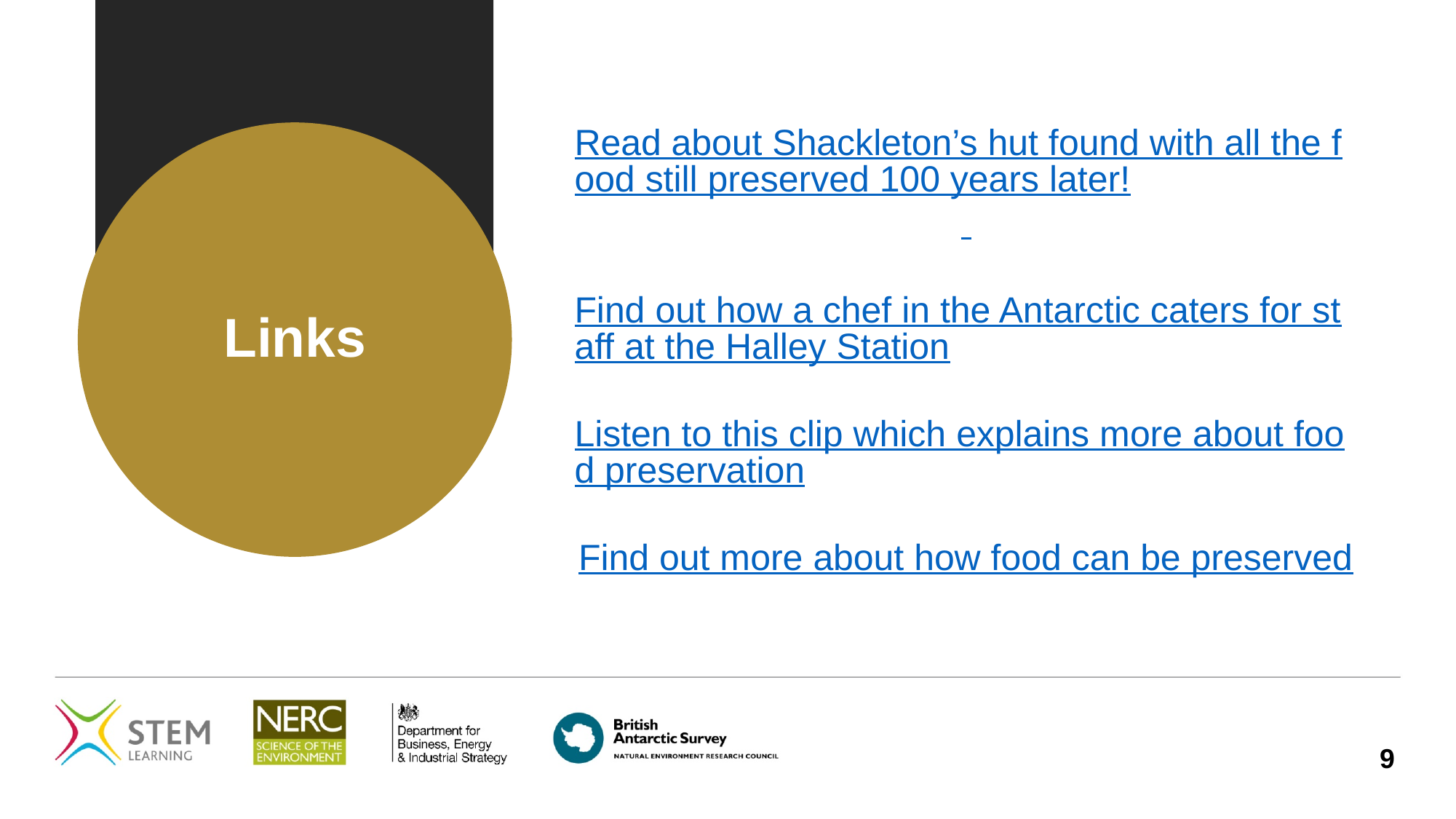

Read about Shackleton’s hut found with all the food still preserved 100 years later!

Find out how a chef in the Antarctic caters for staff at the Halley Station

Listen to this clip which explains more about food preservation

Find out more about how food can be preserved

# Links
9